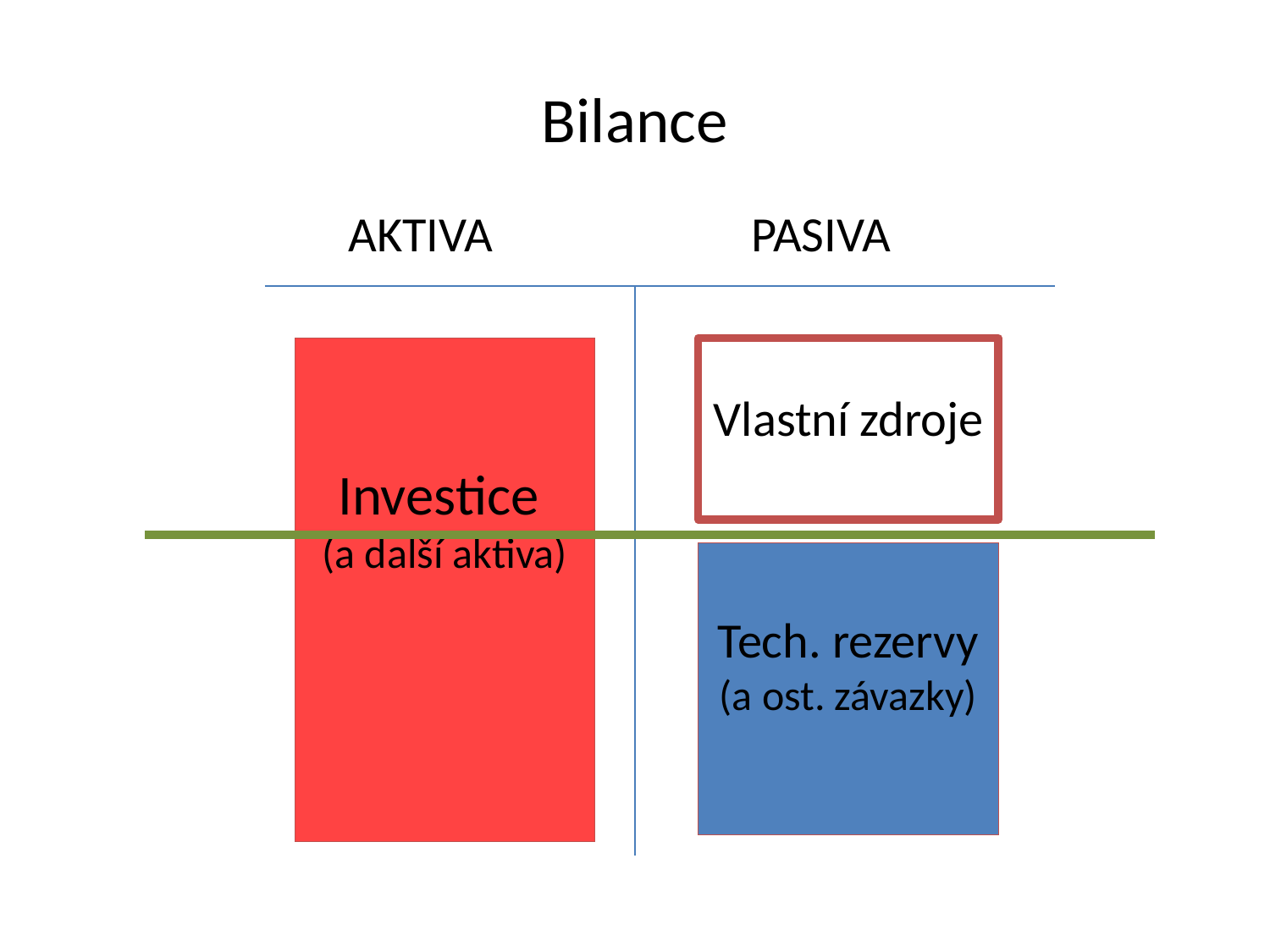

# Bilance
AKTIVA
PASIVA

Investice
(a další aktiva)

Vlastní zdroje

Tech. rezervy (a ost. závazky)